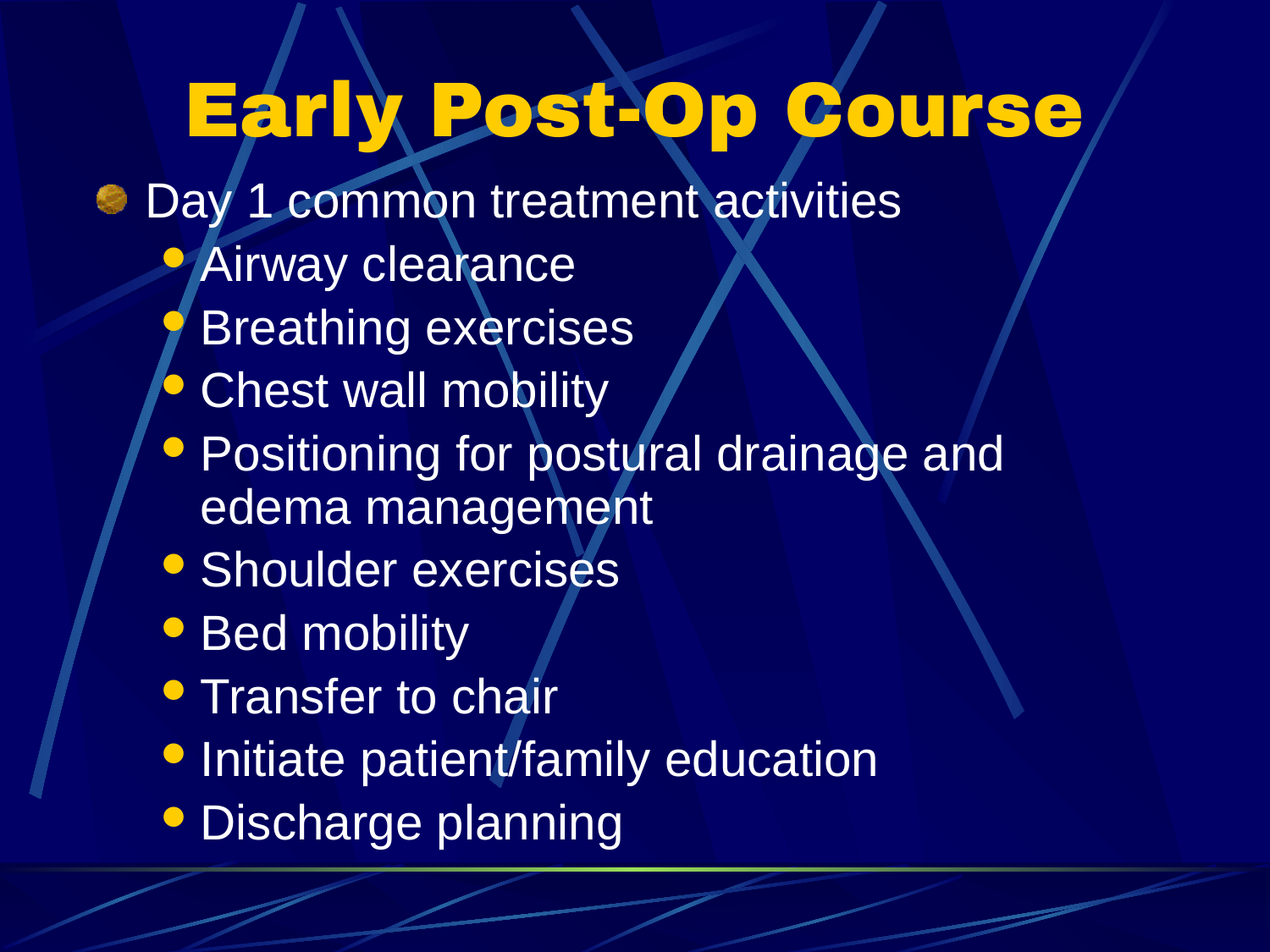

# Early Post-Op Course
Day 1 common treatment activities
Airway clearance
Breathing exercises
Chest wall mobility
Positioning for postural drainage and edema management
Shoulder exercises
Bed mobility
Transfer to chair
Initiate patient/family education
Discharge planning